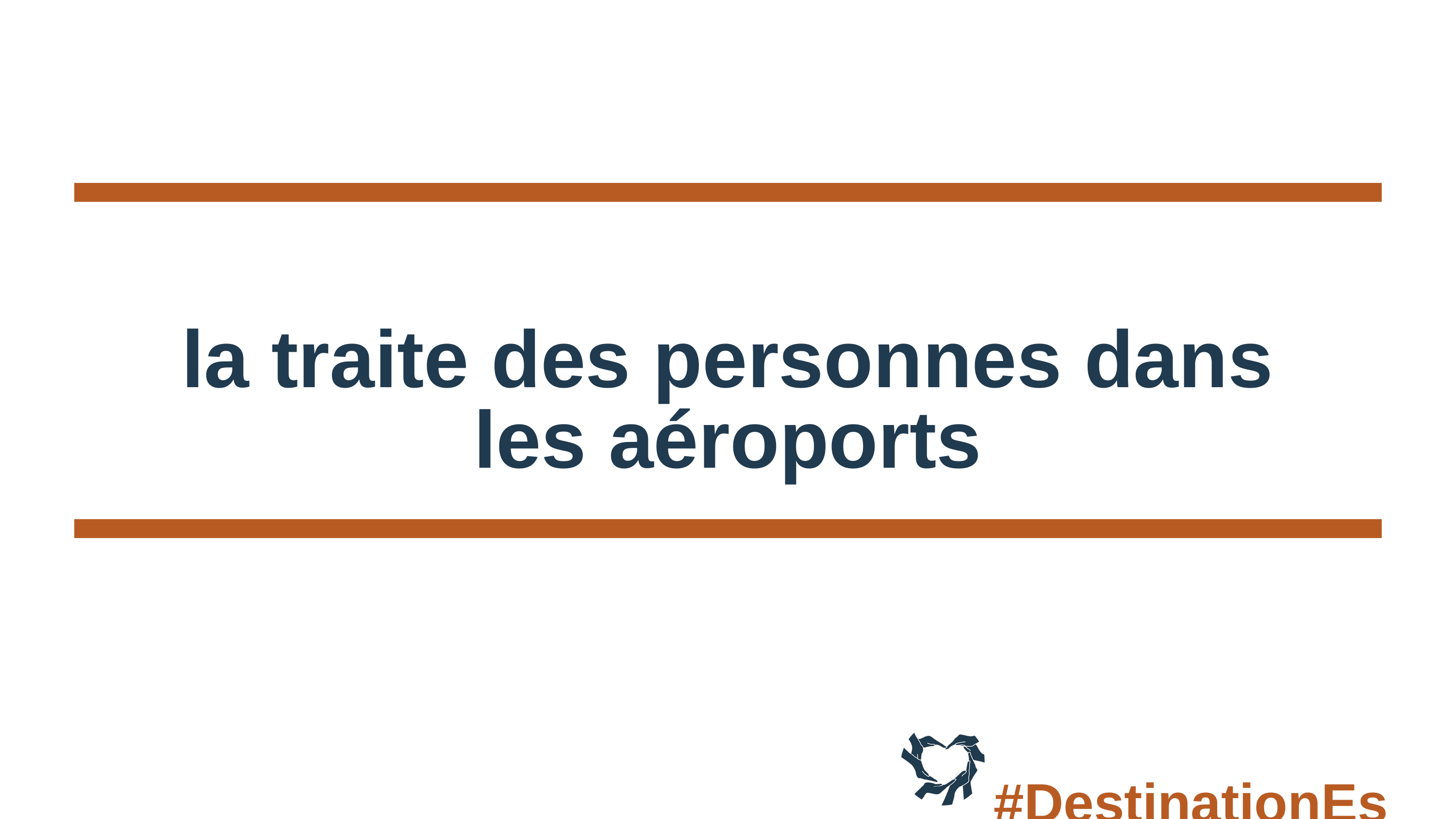

la traite des personnes dans les aéroports

#DestinationEspoir